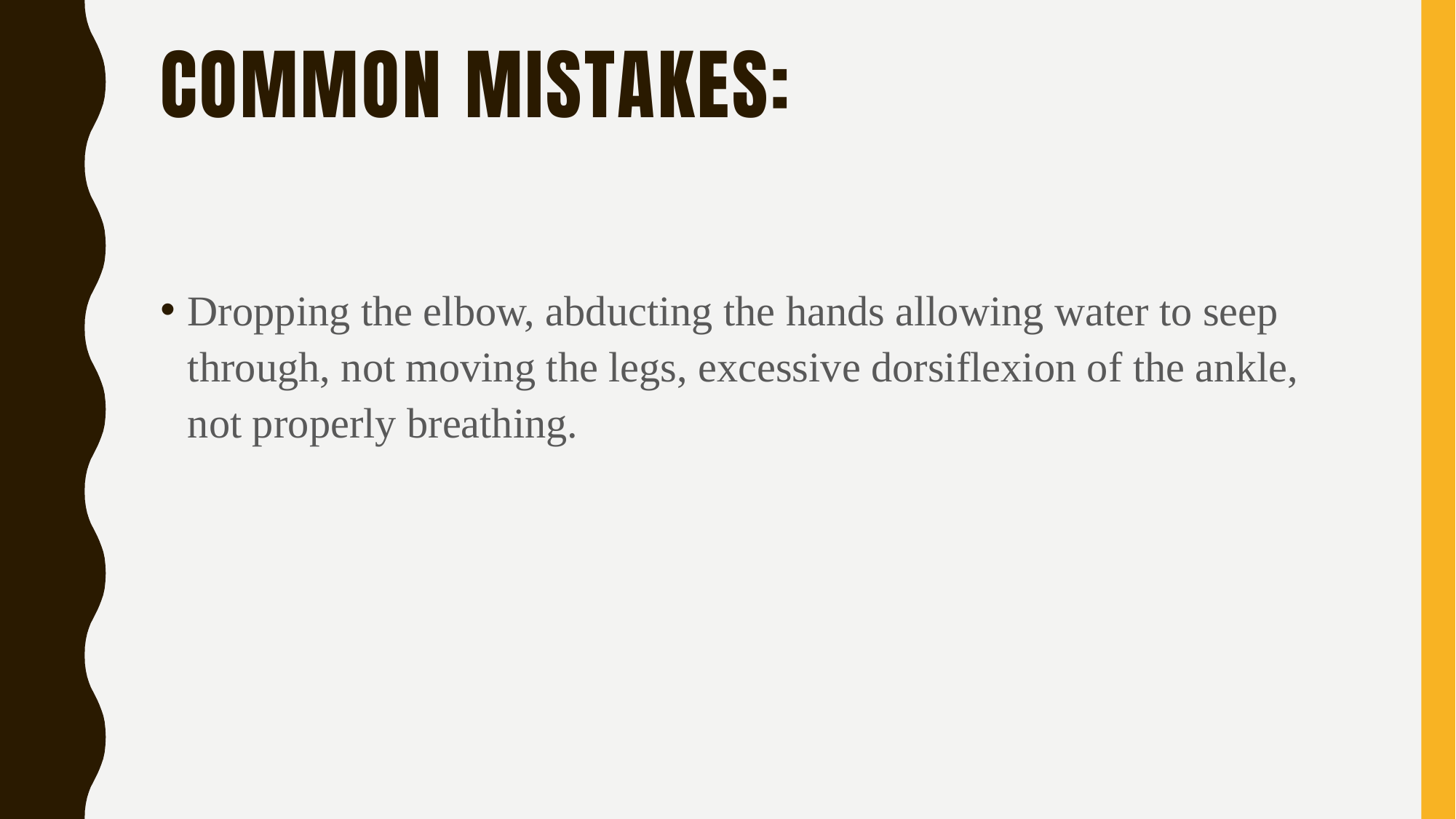

# COMMON MISTAKES:
Dropping the elbow, abducting the hands allowing water to seep through, not moving the legs, excessive dorsiflexion of the ankle, not properly breathing.